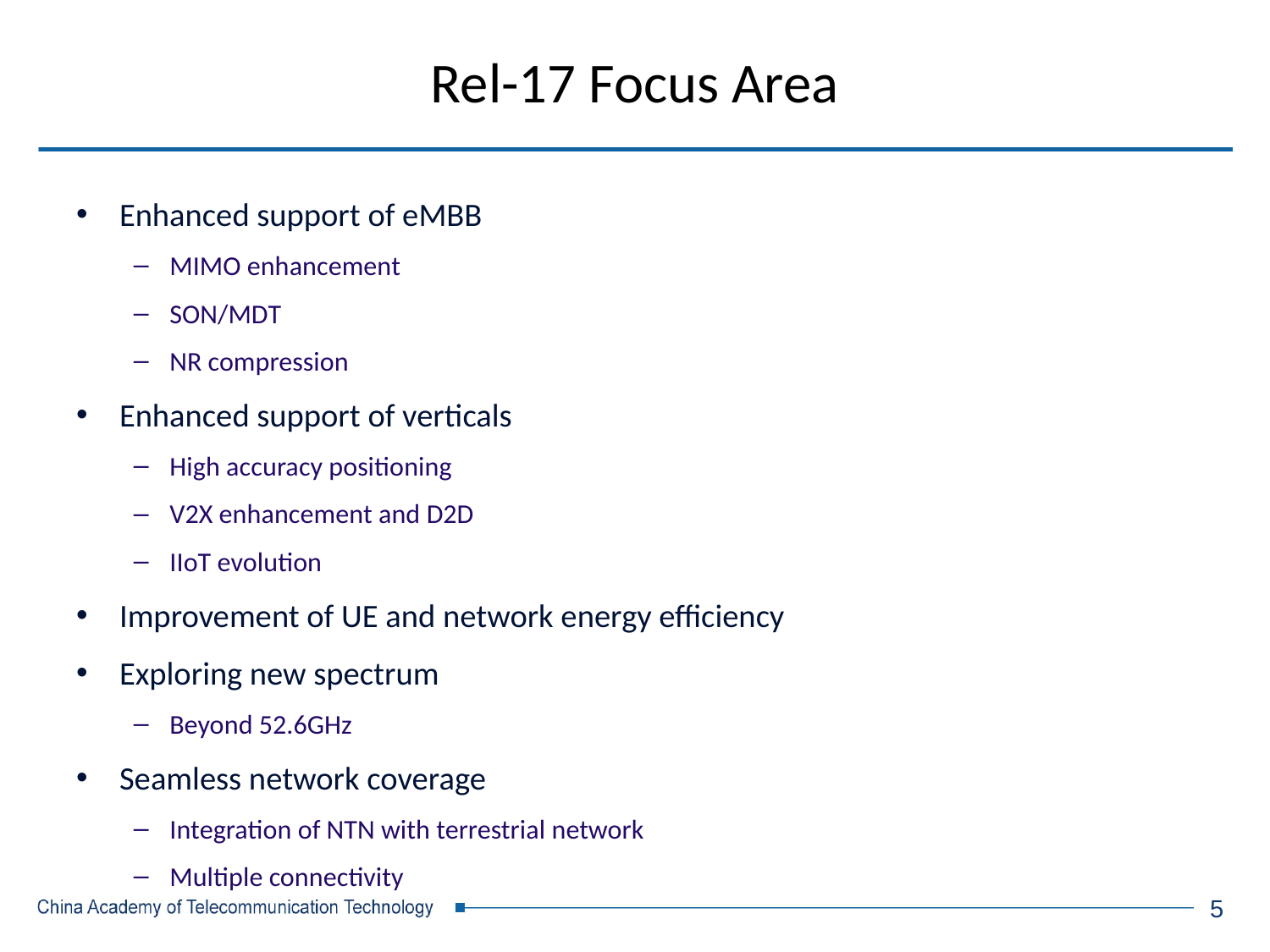

# Rel-17 Focus Area
Enhanced support of eMBB
MIMO enhancement
SON/MDT
NR compression
Enhanced support of verticals
High accuracy positioning
V2X enhancement and D2D
IIoT evolution
Improvement of UE and network energy efficiency
Exploring new spectrum
Beyond 52.6GHz
Seamless network coverage
Integration of NTN with terrestrial network
Multiple connectivity
5